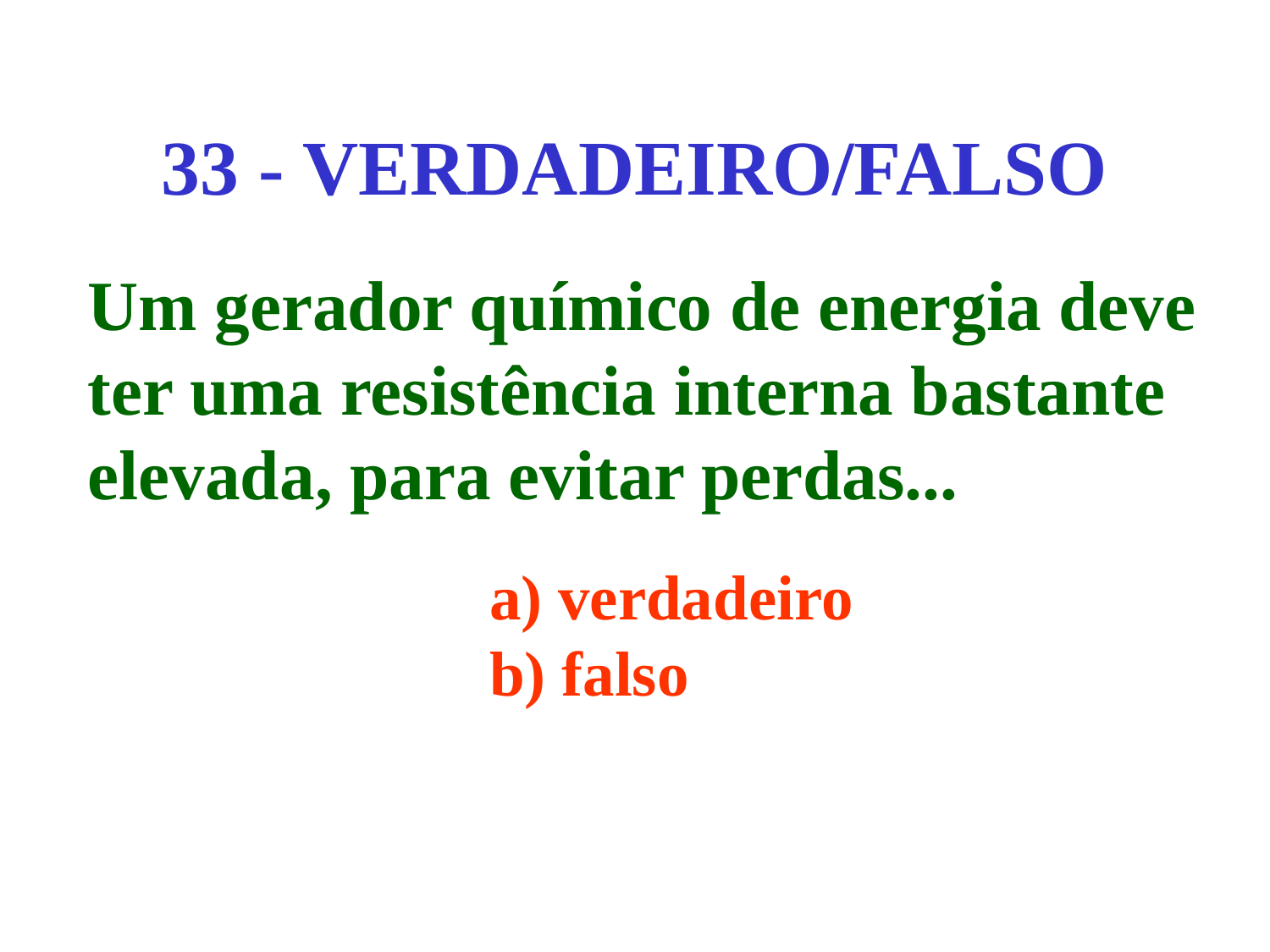

# 33 - VERDADEIRO/FALSO
Um gerador químico de energia deve
ter uma resistência interna bastante
elevada, para evitar perdas...
a) verdadeiro
b) falso